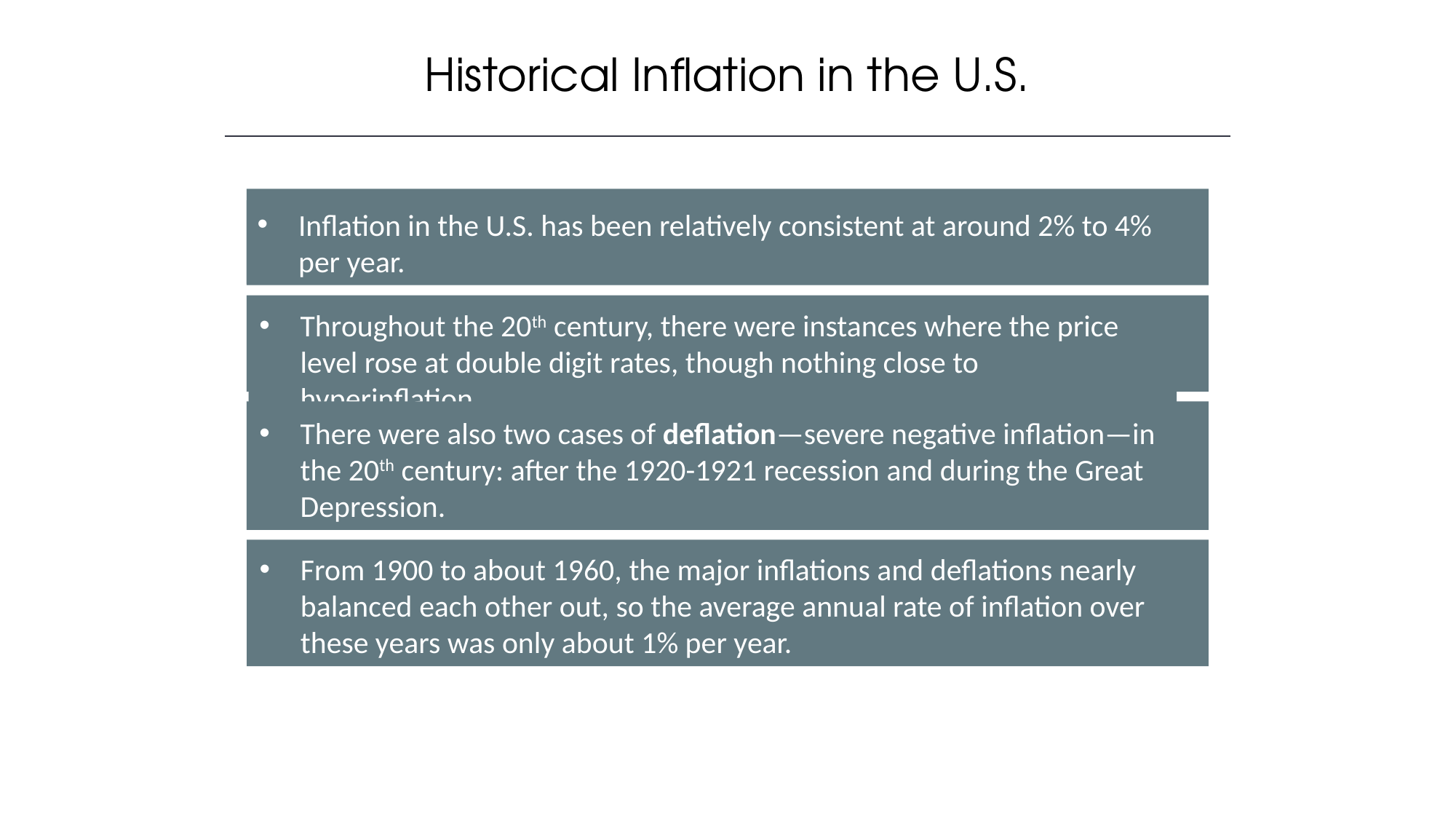

Historical Inflation in the U.S.
HAWKES LEARNING

Inflation in the U.S. has been relatively consistent at around 2% to 4% per year.

Throughout the 20th century, there were instances where the price level rose at double digit rates, though nothing close to hyperinflation.

There were also two cases of deflation—severe negative inflation—in the 20th century: after the 1920-1921 recession and during the Great Depression.

From 1900 to about 1960, the major inflations and deflations nearly balanced each other out, so the average annual rate of inflation over these years was only about 1% per year.